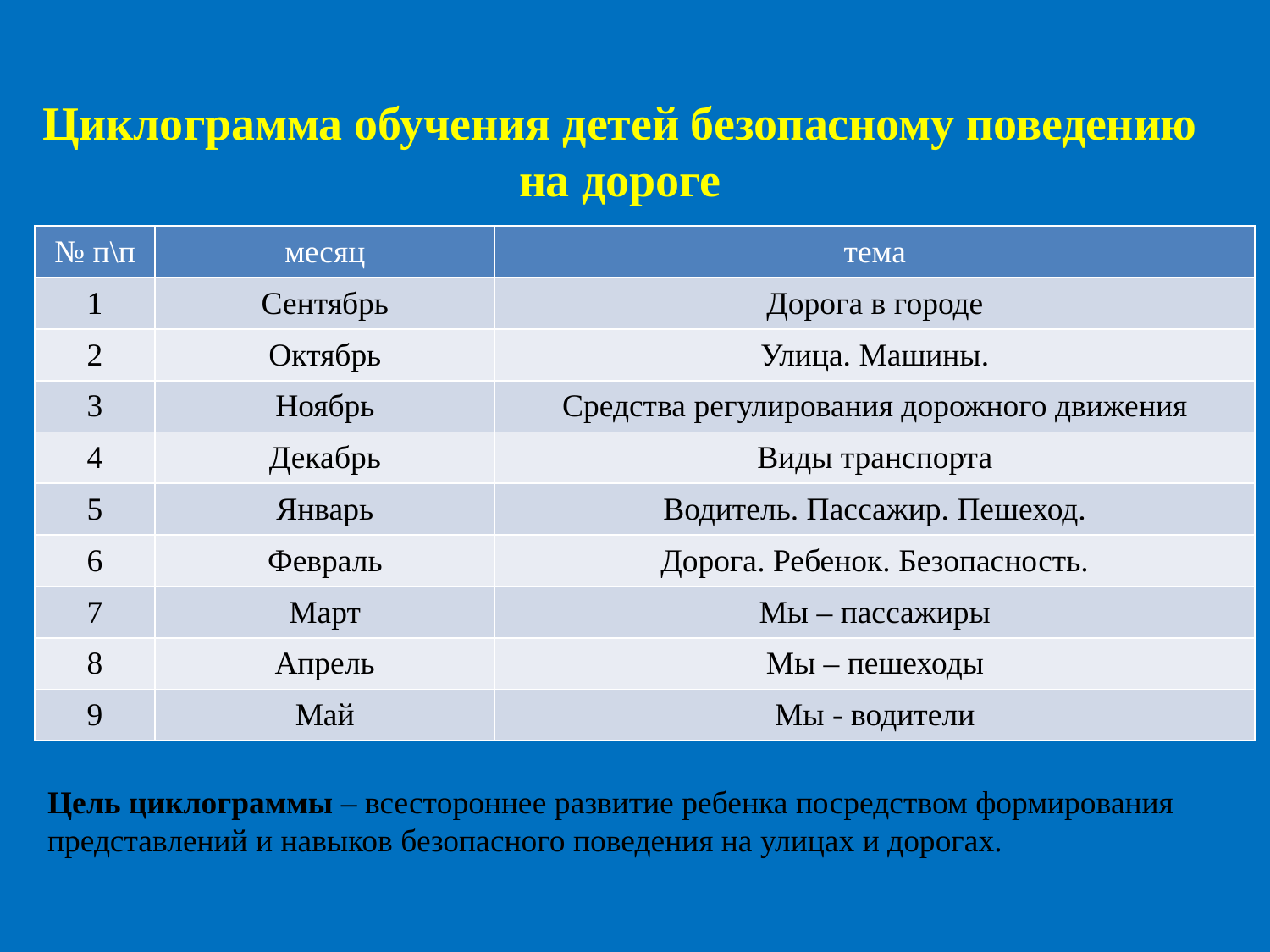

# Циклограмма обучения детей безопасному поведению на дороге
| № п\п | месяц | тема |
| --- | --- | --- |
| 1 | Сентябрь | Дорога в городе |
| 2 | Октябрь | Улица. Машины. |
| 3 | Ноябрь | Средства регулирования дорожного движения |
| 4 | Декабрь | Виды транспорта |
| 5 | Январь | Водитель. Пассажир. Пешеход. |
| 6 | Февраль | Дорога. Ребенок. Безопасность. |
| 7 | Март | Мы – пассажиры |
| 8 | Апрель | Мы – пешеходы |
| 9 | Май | Мы - водители |
Цель циклограммы – всестороннее развитие ребенка посредством формирования представлений и навыков безопасного поведения на улицах и дорогах.